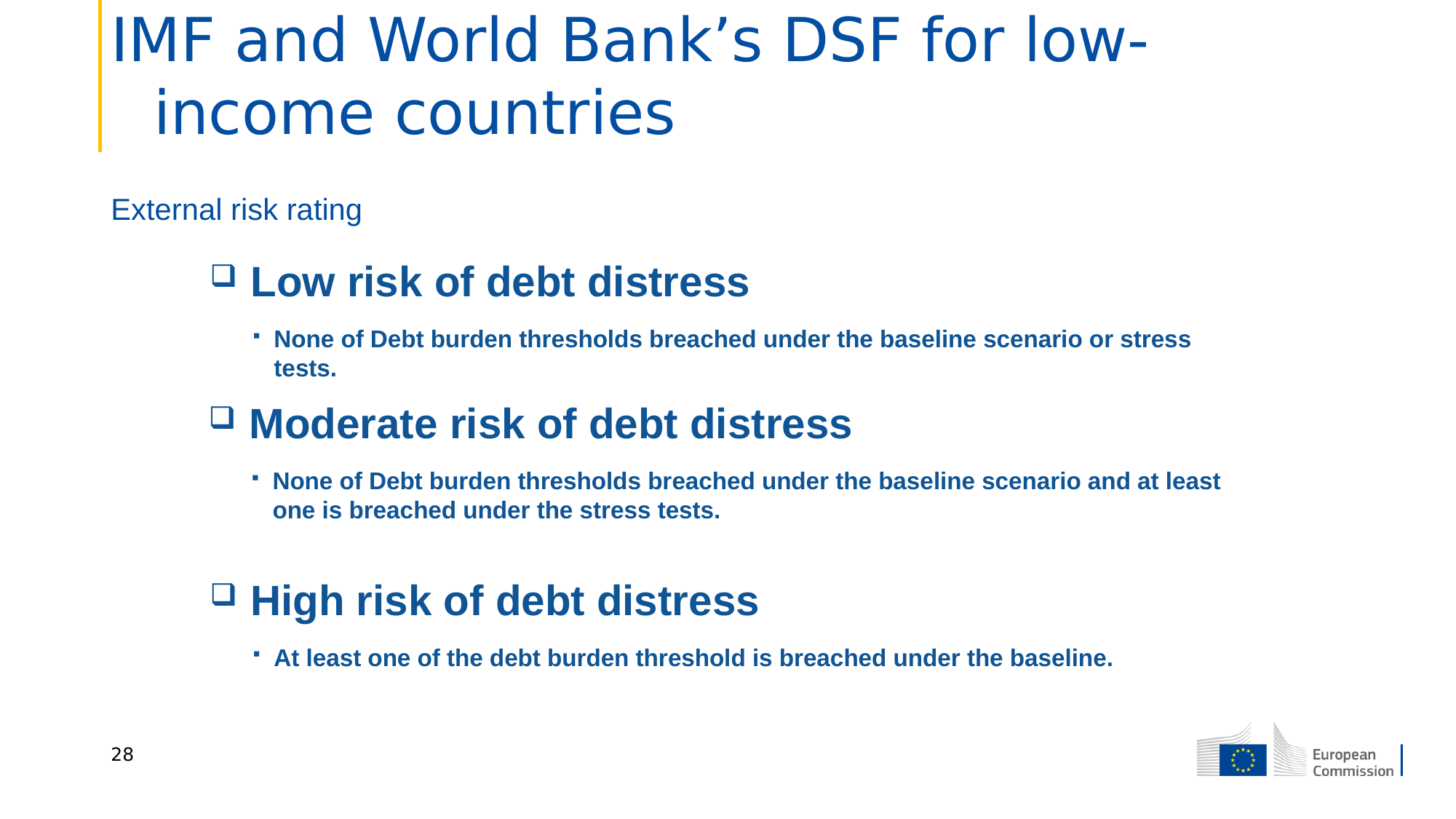

IMF and World Bank’s DSF for low-income countries
# External risk rating
Low risk of debt distress
None of Debt burden thresholds breached under the baseline scenario or stress tests.
Moderate risk of debt distress
None of Debt burden thresholds breached under the baseline scenario and at least one is breached under the stress tests.
High risk of debt distress
At least one of the debt burden threshold is breached under the baseline.
28